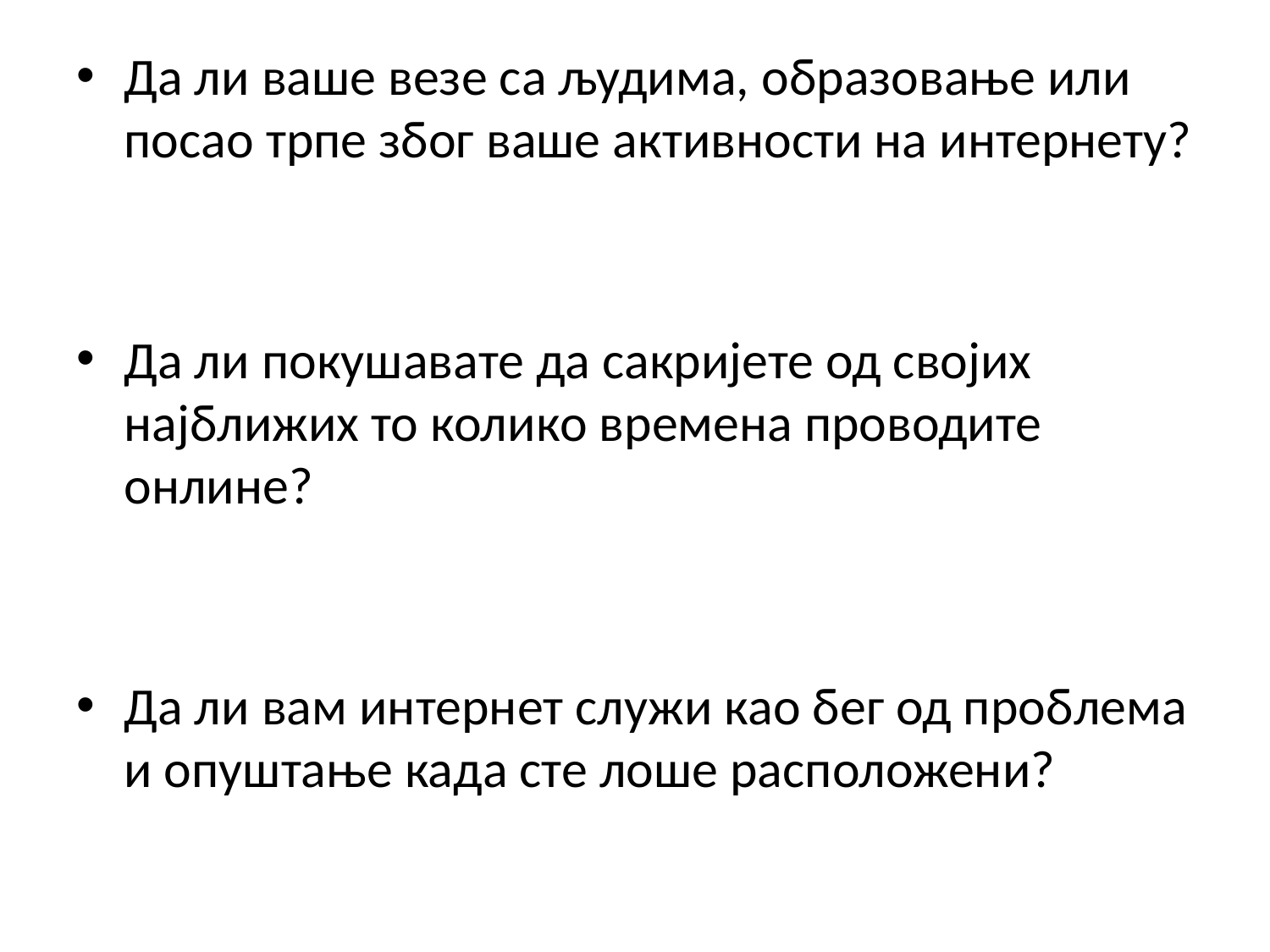

Да ли ваше везе са људима, образовање или посао трпе због ваше активности на интернету?

Да ли покушавате да сакријете од својих најближих то колико времена проводите онлине?

Да ли вам интернет служи као бег од проблема и опуштање када сте лоше расположени?

#